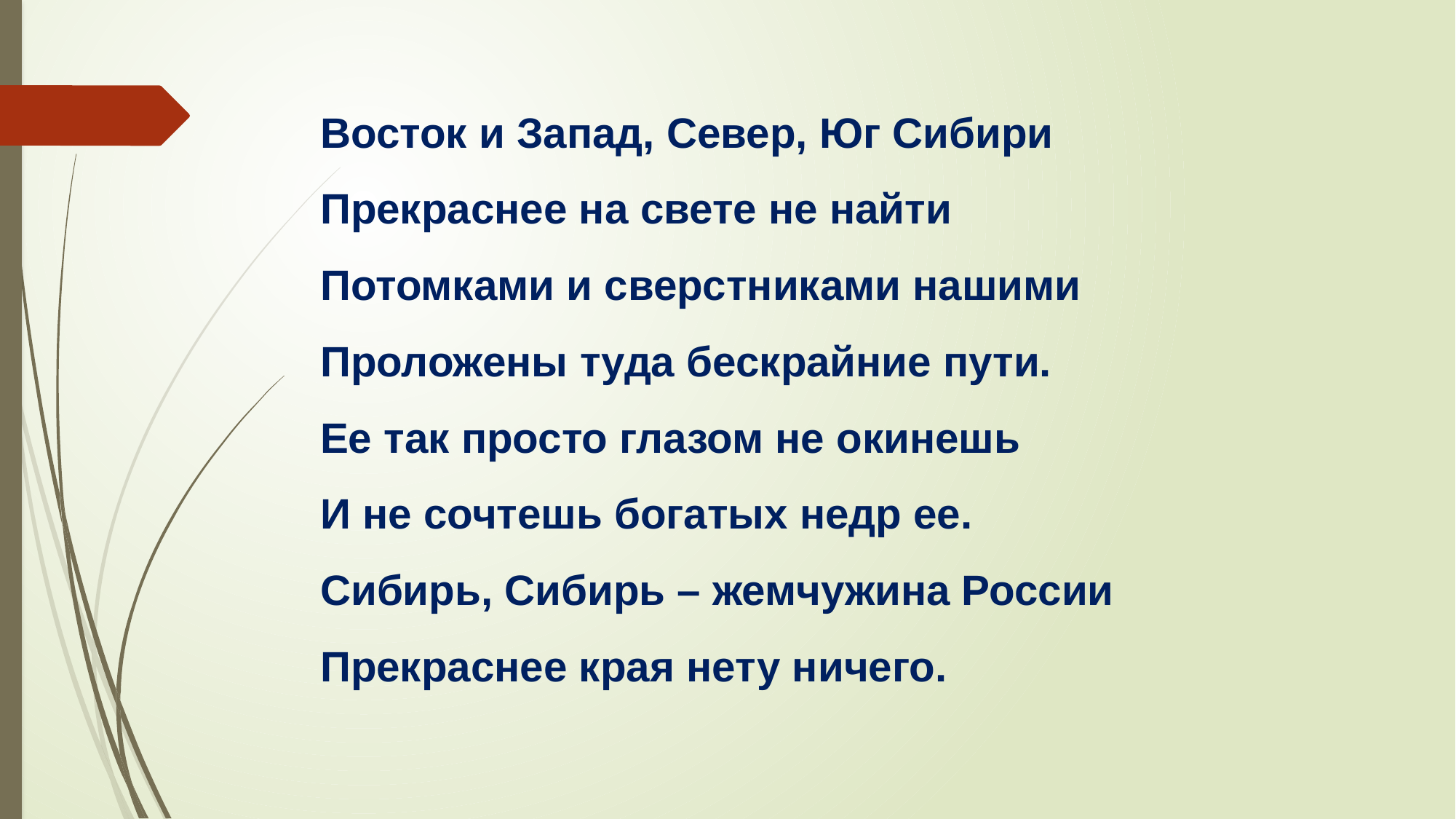

# Восток и Запад, Север, Юг Сибири Прекраснее на свете не найти Потомками и сверстниками нашими Проложены туда бескрайние пути. Ее так просто глазом не окинешь И не сочтешь богатых недр ее. Сибирь, Сибирь – жемчужина России Прекраснее края нету ничего.